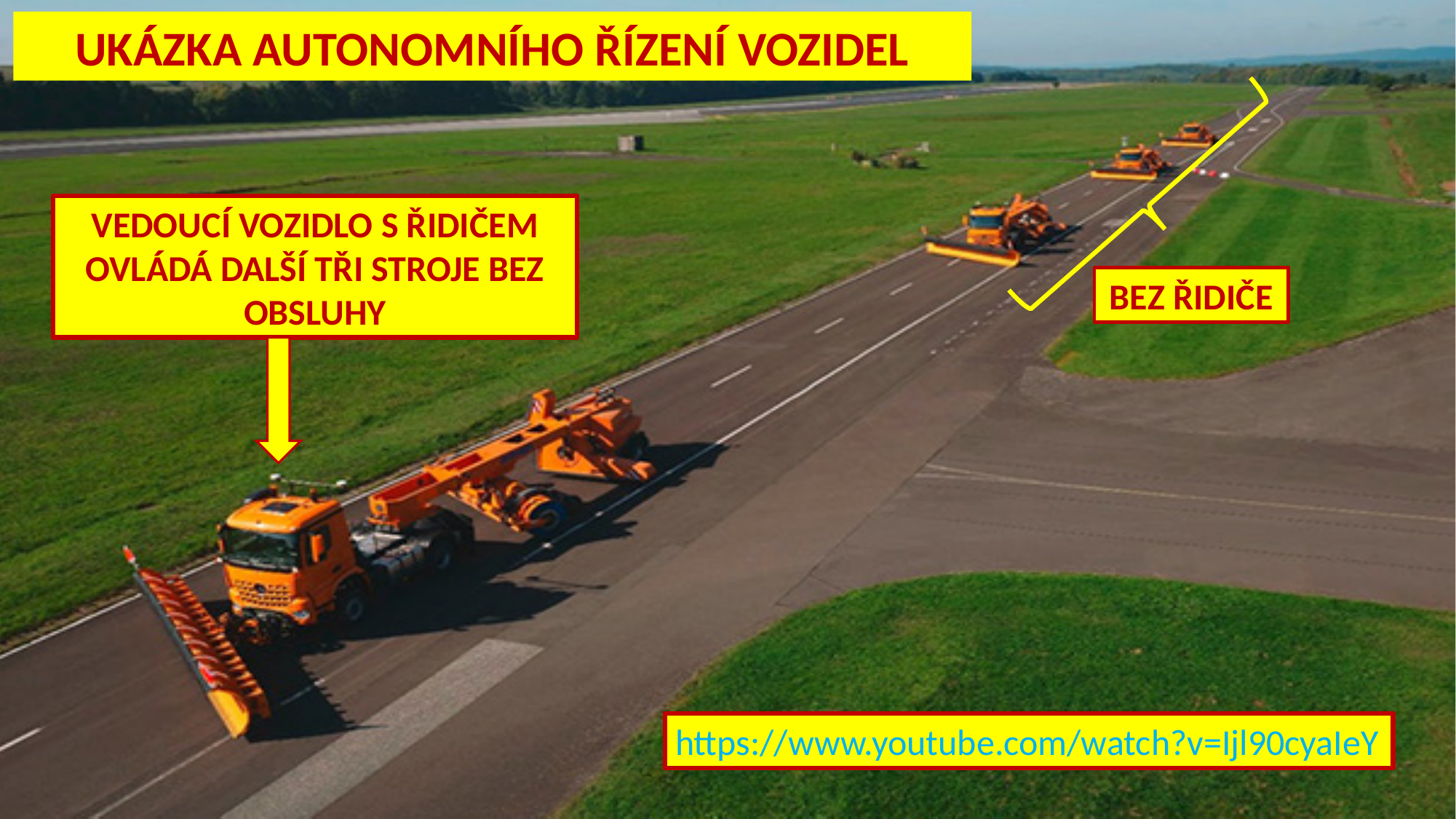

UKÁZKA AUTONOMNÍHO ŘÍZENÍ VOZIDEL

VEDOUCÍ VOZIDLO S ŘIDIČEM OVLÁDÁ DALŠÍ TŘI STROJE BEZ OBSLUHY
BEZ ŘIDIČE

https://www.youtube.com/watch?v=Ijl90cyaIeY